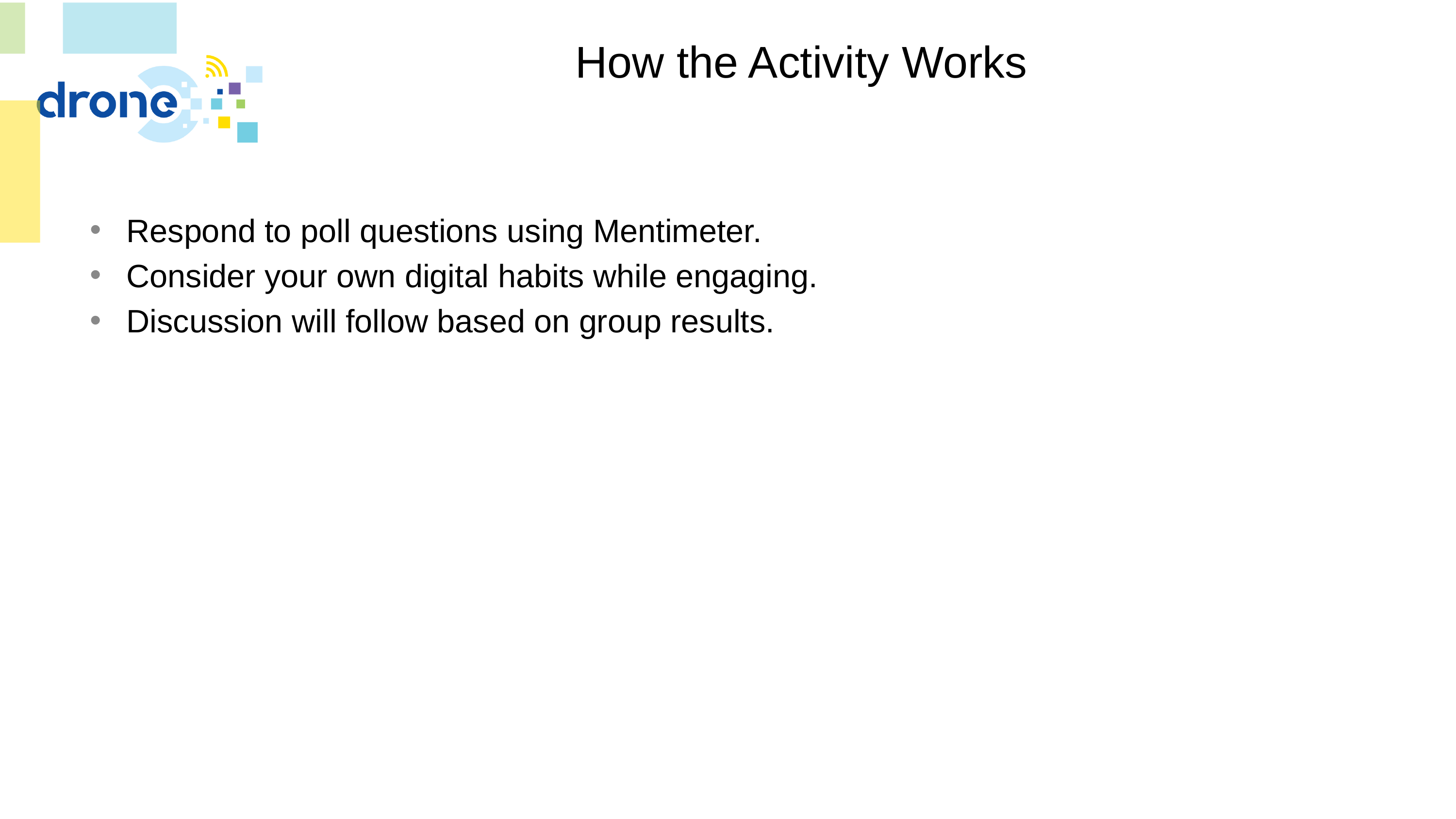

# How the Activity Works

Respond to poll questions using Mentimeter.
Consider your own digital habits while engaging.
Discussion will follow based on group results.